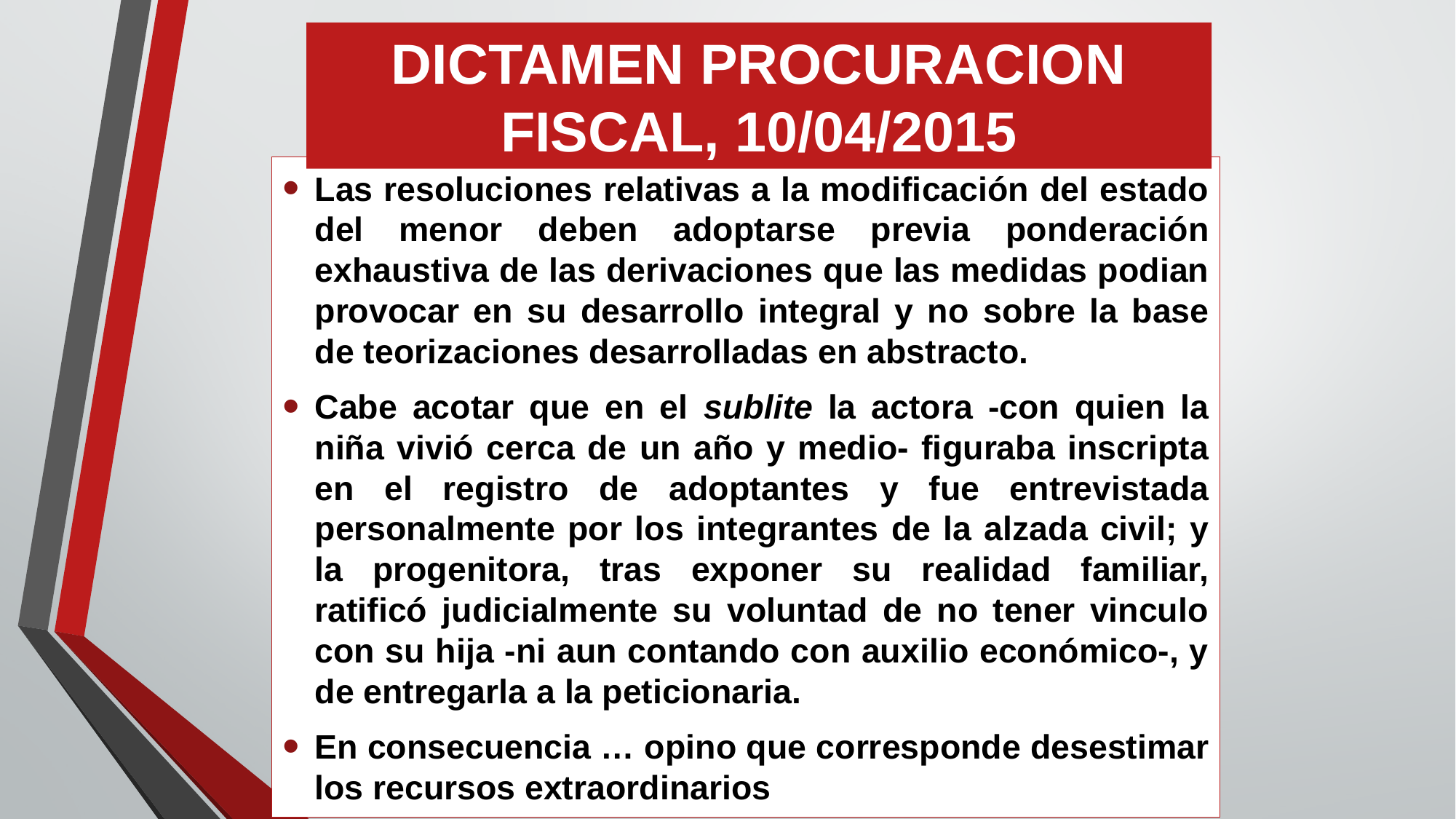

# DICTAMEN PROCURACION FISCAL, 10/04/2015
Las resoluciones relativas a la modificación del estado del menor deben adoptarse previa ponderación exhaustiva de las derivaciones que las medidas podian provocar en su desarrollo integral y no sobre la base de teorizaciones desarrolladas en abstracto.
Cabe acotar que en el sublite la actora -con quien la niña vivió cerca de un año y medio- figuraba inscripta en el registro de adoptantes y fue entrevistada personalmente por los integrantes de la alzada civil; y la progenitora, tras exponer su realidad familiar, ratificó judicialmente su voluntad de no tener vinculo con su hija -ni aun contando con auxilio económico-, y de entregarla a la peticionaria.
En consecuencia … opino que corresponde desestimar los recursos extraordinarios